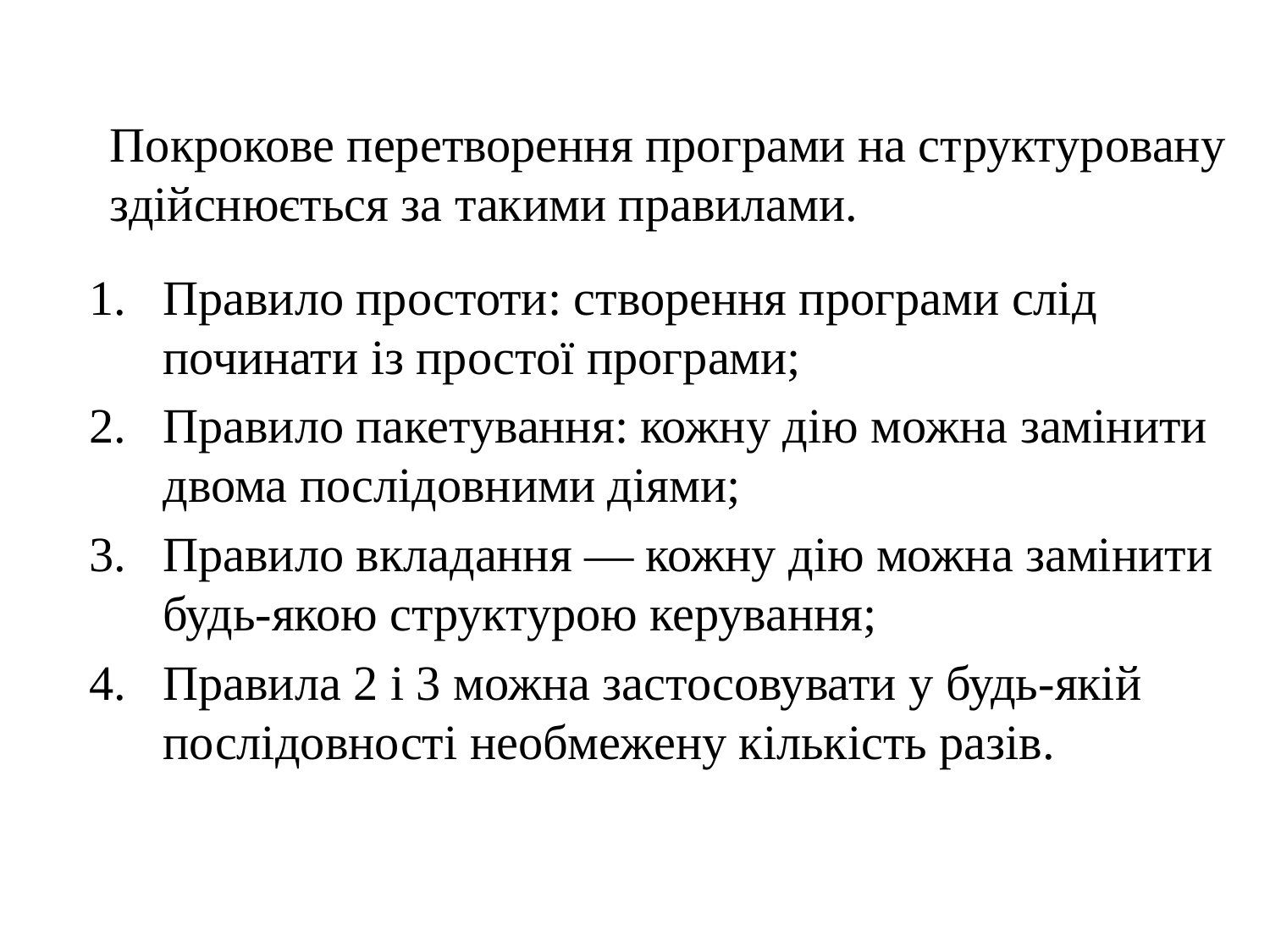

Покрокове перетворення програми на структуровану здійснюється за такими правилами.

Правило простоти: створення програми слід починати із простої програми;
Правило пакетування: кожну дію можна замінити двома послідовними діями;
Правило вкладання — кожну дію можна замінити будь-якою структурою керування;
Правила 2 і 3 можна застосовувати у будь-якій послідовності необмежену кількість разів.